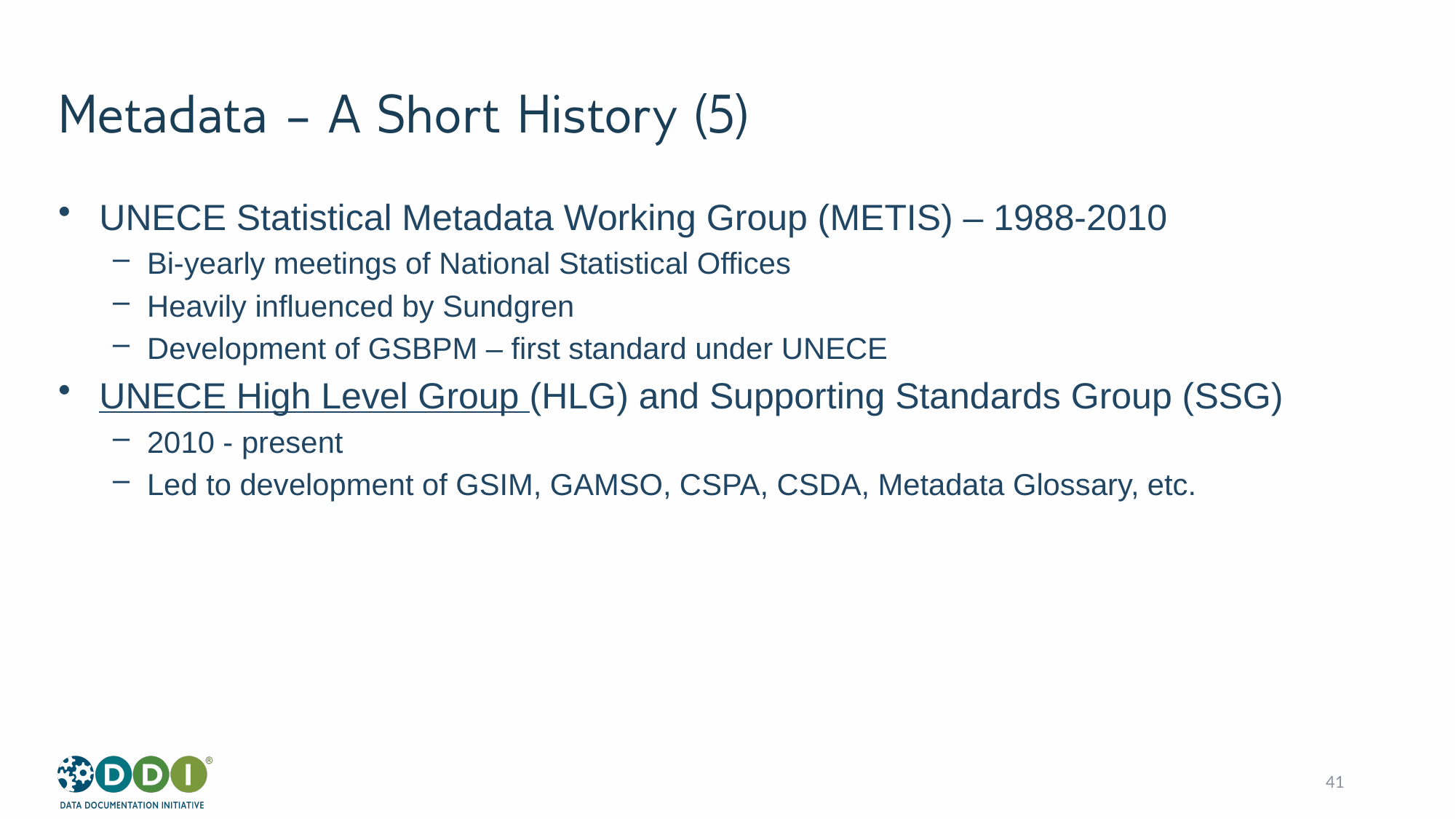

# Metadata – A Short History (5)
UNECE Statistical Metadata Working Group (METIS) – 1988-2010
Bi-yearly meetings of National Statistical Offices
Heavily influenced by Sundgren
Development of GSBPM – first standard under UNECE
UNECE High Level Group (HLG) and Supporting Standards Group (SSG)
2010 - present
Led to development of GSIM, GAMSO, CSPA, CSDA, Metadata Glossary, etc.
41